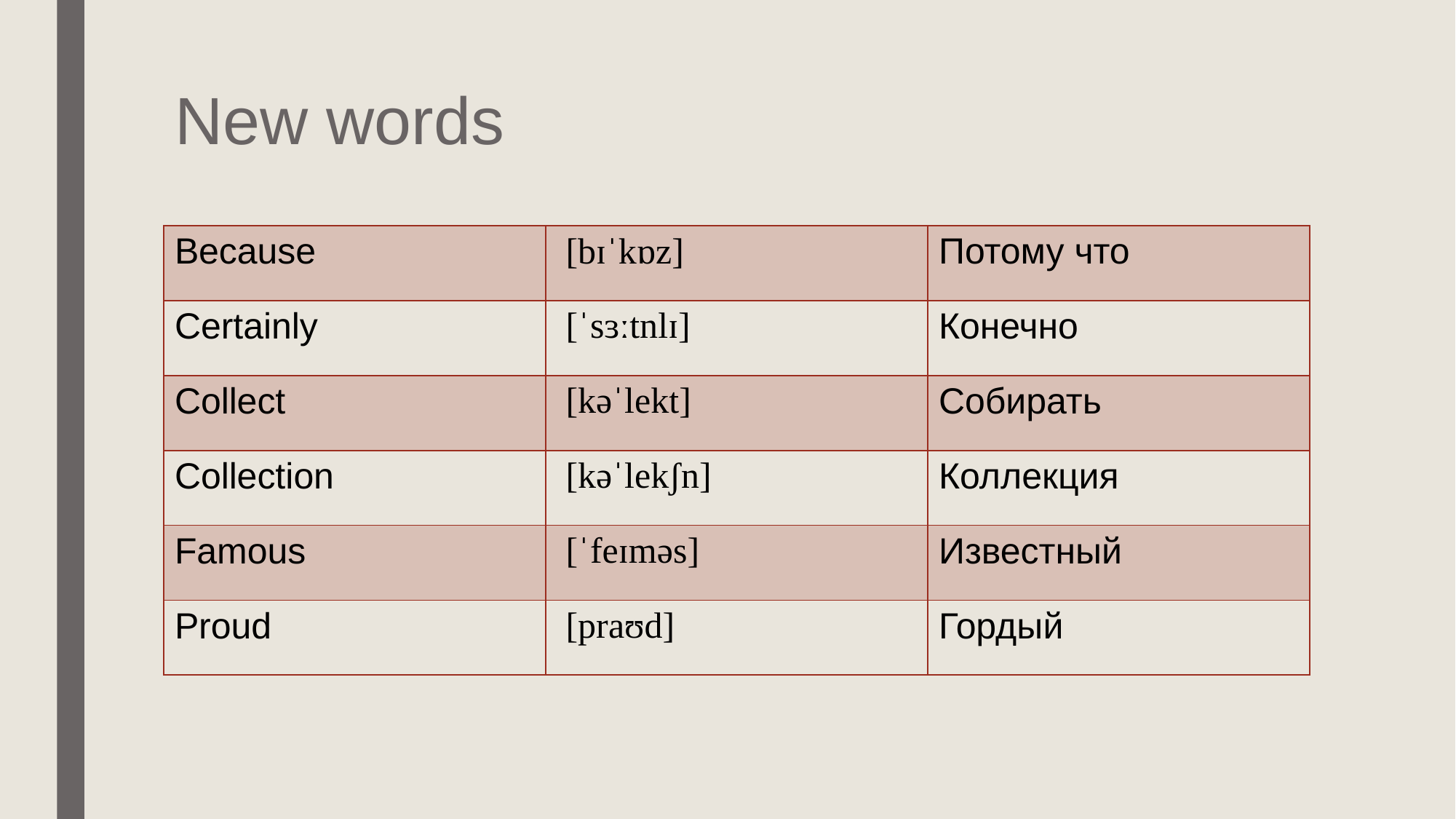

# New words
| Because | [bɪˈkɒz] | Потому что |
| --- | --- | --- |
| Certainly | [ˈsɜːtnlɪ] | Конечно |
| Collect | [kəˈlekt] | Собирать |
| Collection | [kəˈlekʃn] | Коллекция |
| Famous | [ˈfeɪməs] | Известный |
| Proud | [praʊd] | Гордый |